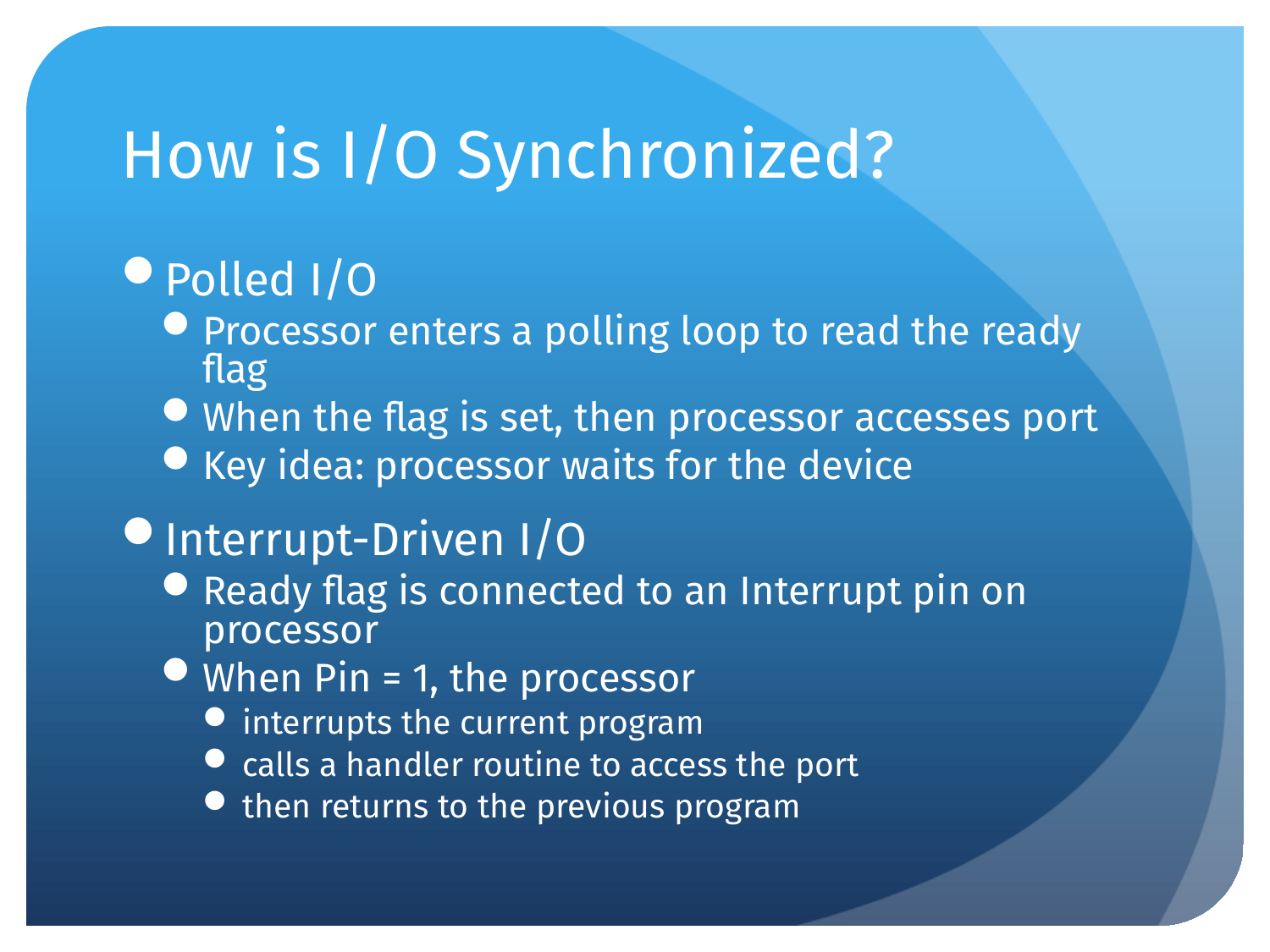

# How is I/O Synchronized?
Polled I/O
Processor enters a polling loop to read the ready flag
When the flag is set, then processor accesses port
Key idea: processor waits for the device
Interrupt-Driven I/O
Ready flag is connected to an Interrupt pin on processor
When Pin = 1, the processor
interrupts the current program
calls a handler routine to access the port
then returns to the previous program